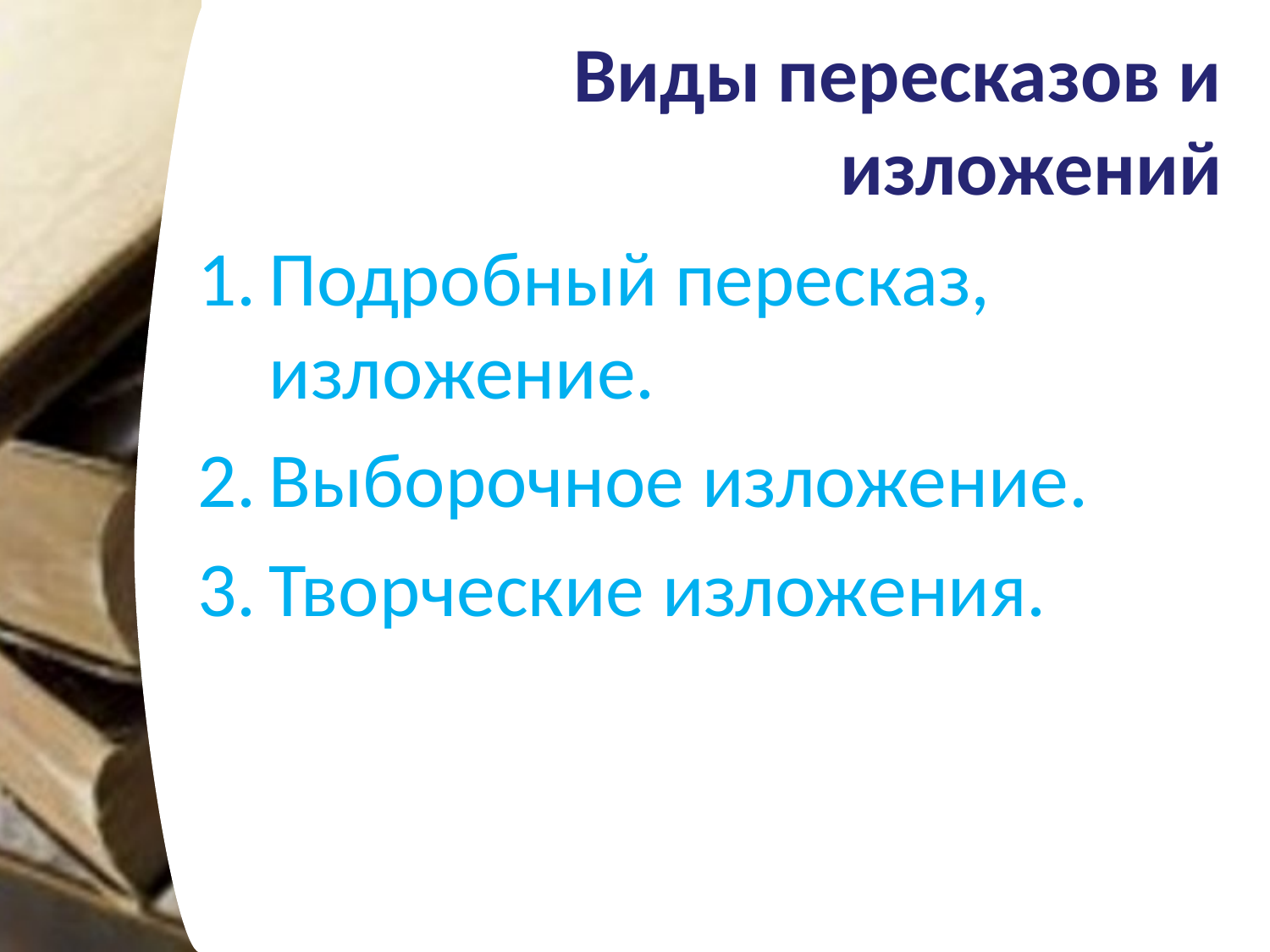

# Виды пересказов и изложений
Подробный пересказ, изложение.
Выборочное изложение.
Творческие изложения.